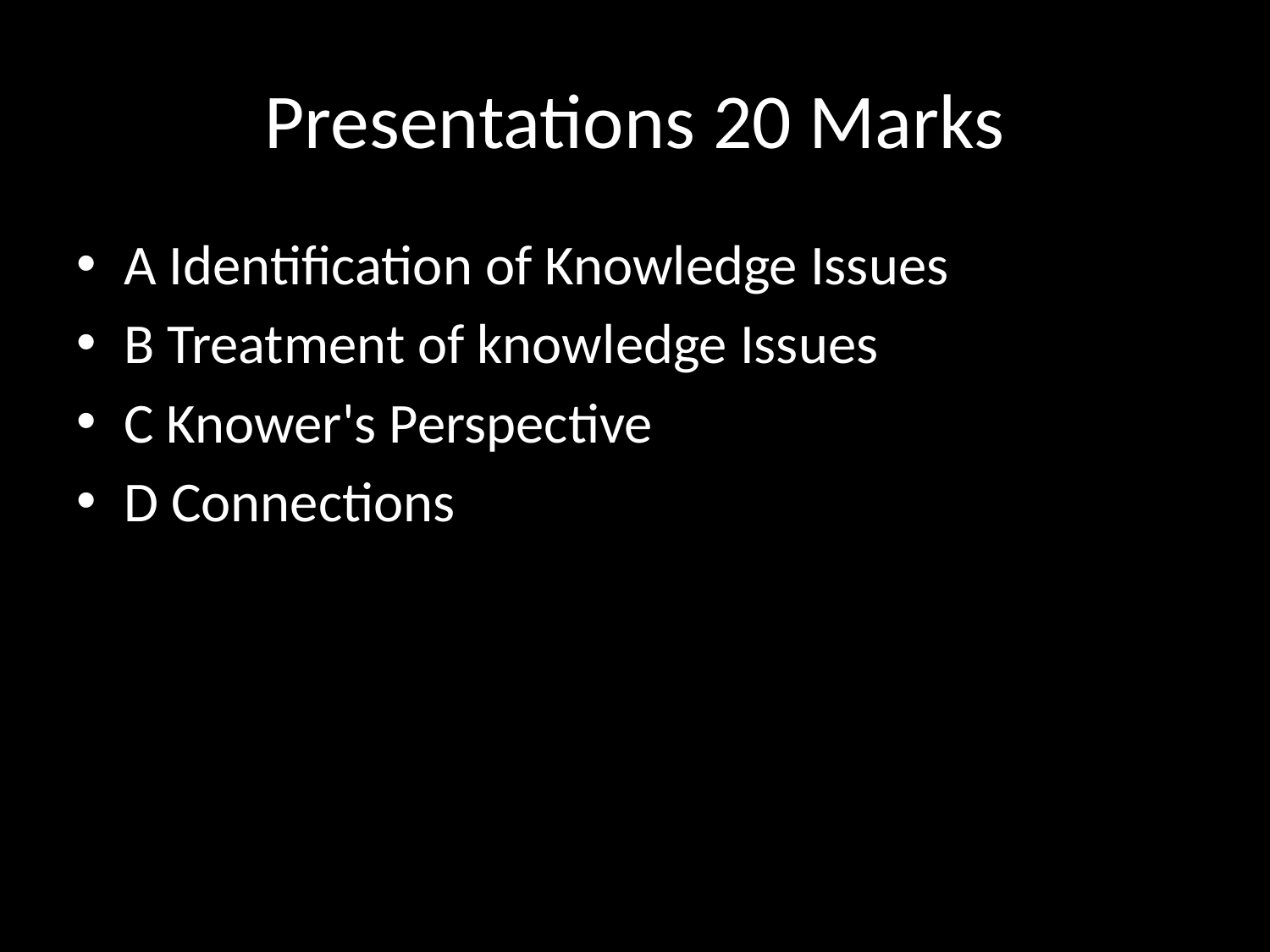

# Presentations 20 Marks
A Identification of Knowledge Issues
B Treatment of knowledge Issues
C Knower's Perspective
D Connections